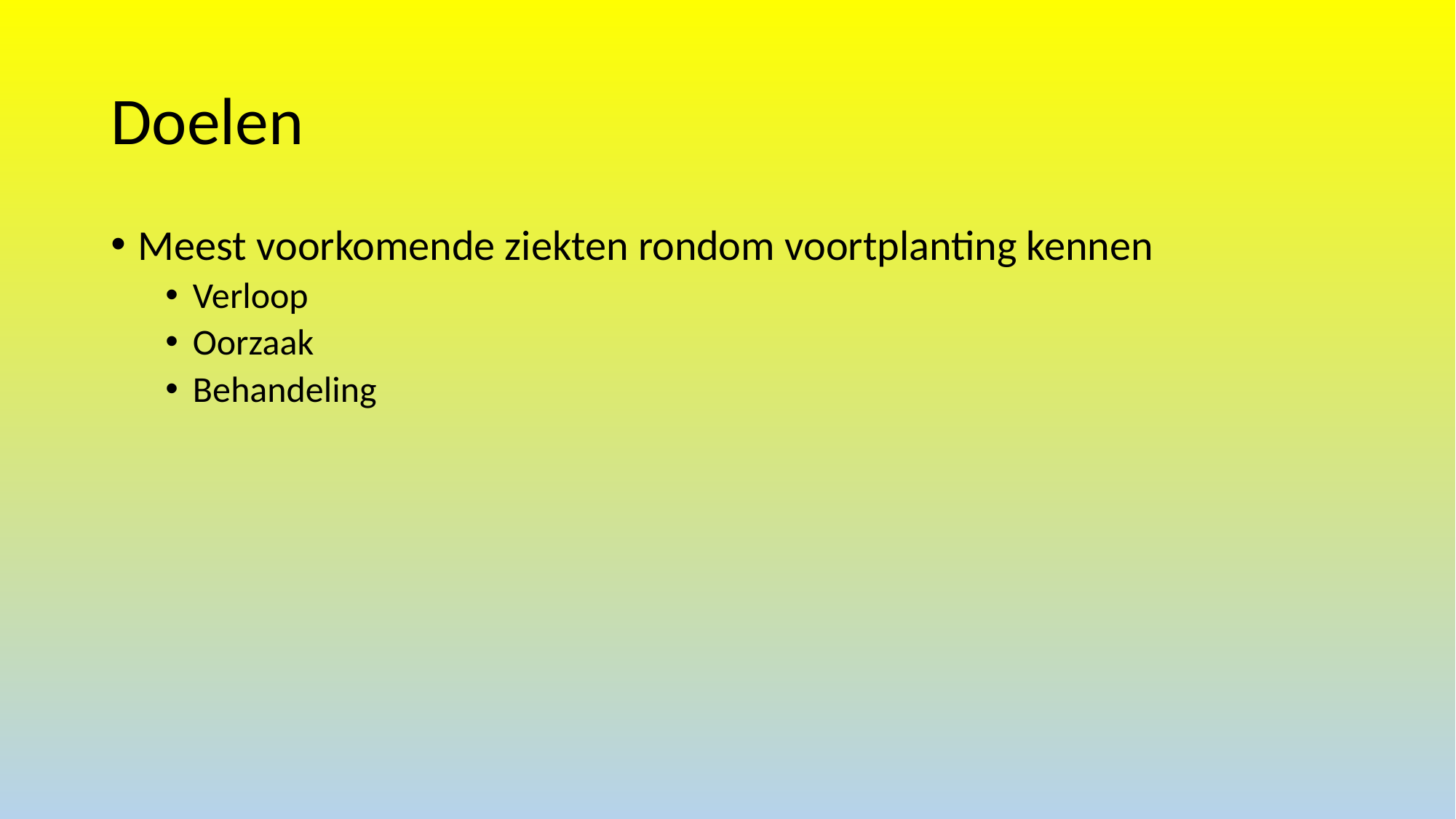

# Doelen
Meest voorkomende ziekten rondom voortplanting kennen
Verloop
Oorzaak
Behandeling